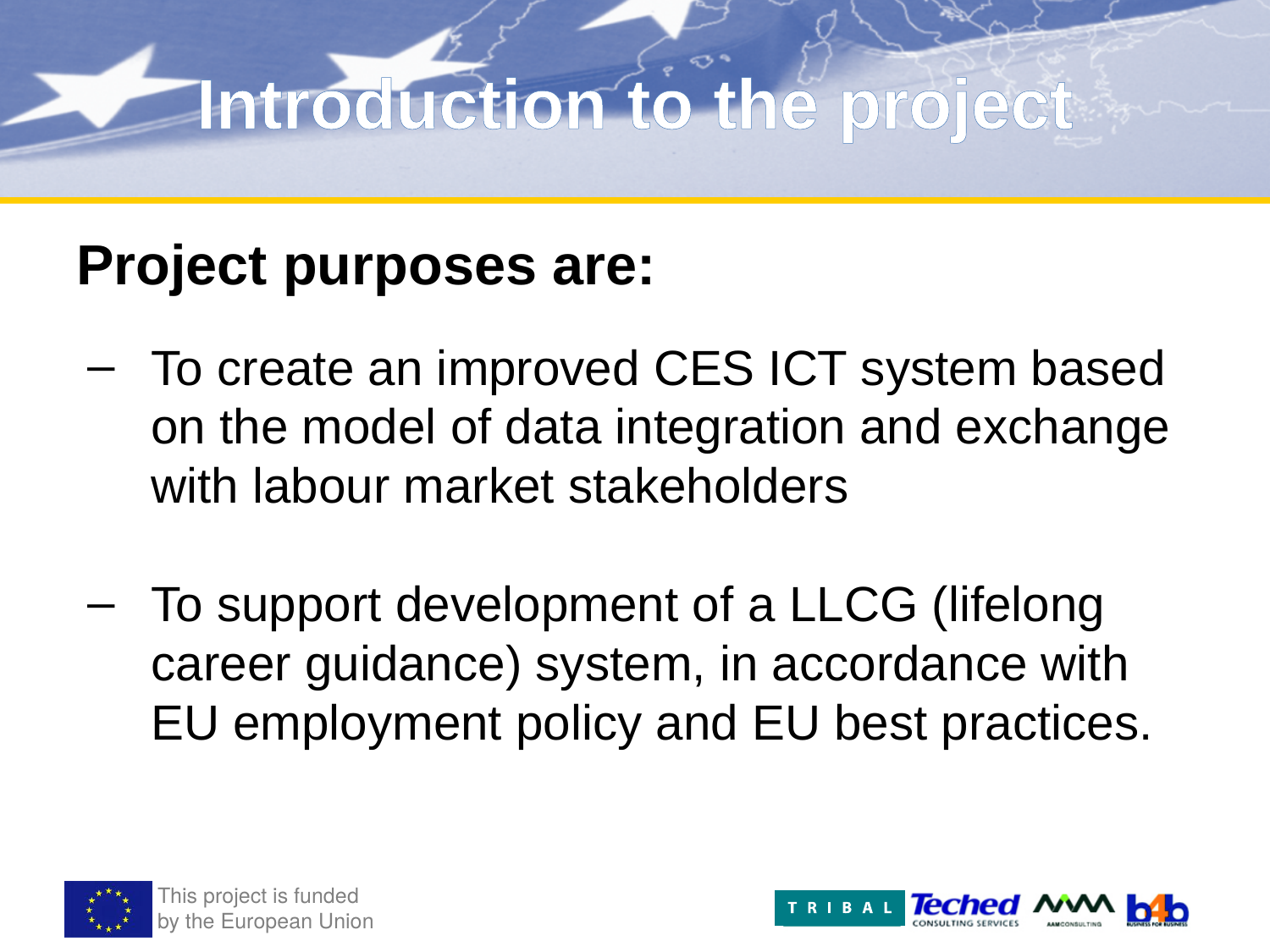

# Introduction to the project
Project purposes are:

To create an improved CES ICT system based on the model of data integration and exchange with labour market stakeholders

To support development of a LLCG (lifelong career guidance) system, in accordance with EU employment policy and EU best practices.